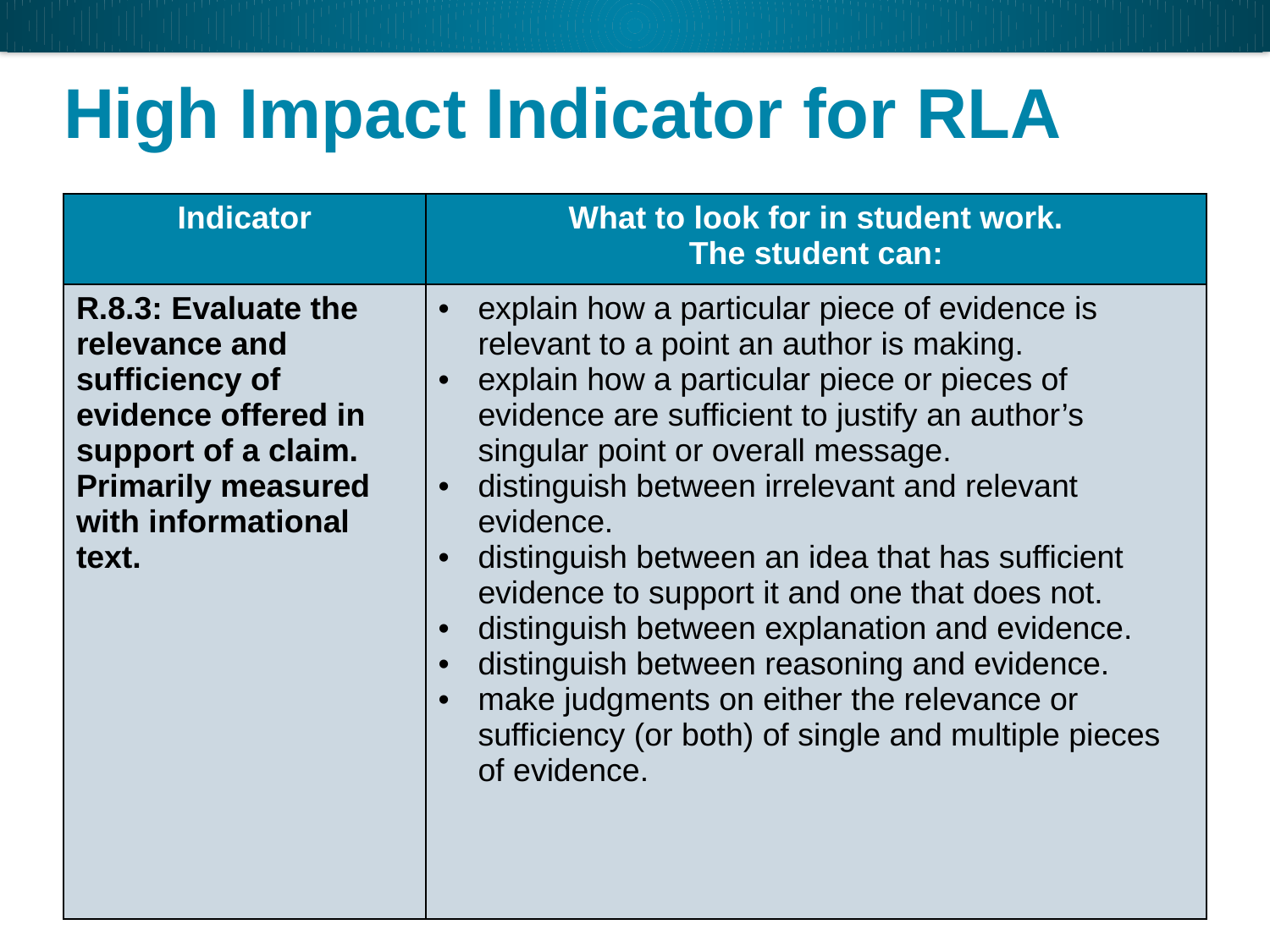

# High Impact Indicator for RLA
| Indicator | What to look for in student work. The student can: |
| --- | --- |
| R.8.3: Evaluate the relevance and sufficiency of evidence offered in support of a claim. Primarily measured with informational text. | explain how a particular piece of evidence is relevant to a point an author is making. explain how a particular piece or pieces of evidence are sufficient to justify an author’s singular point or overall message. distinguish between irrelevant and relevant evidence. distinguish between an idea that has sufficient evidence to support it and one that does not. distinguish between explanation and evidence. distinguish between reasoning and evidence. make judgments on either the relevance or sufficiency (or both) of single and multiple pieces of evidence. |

7